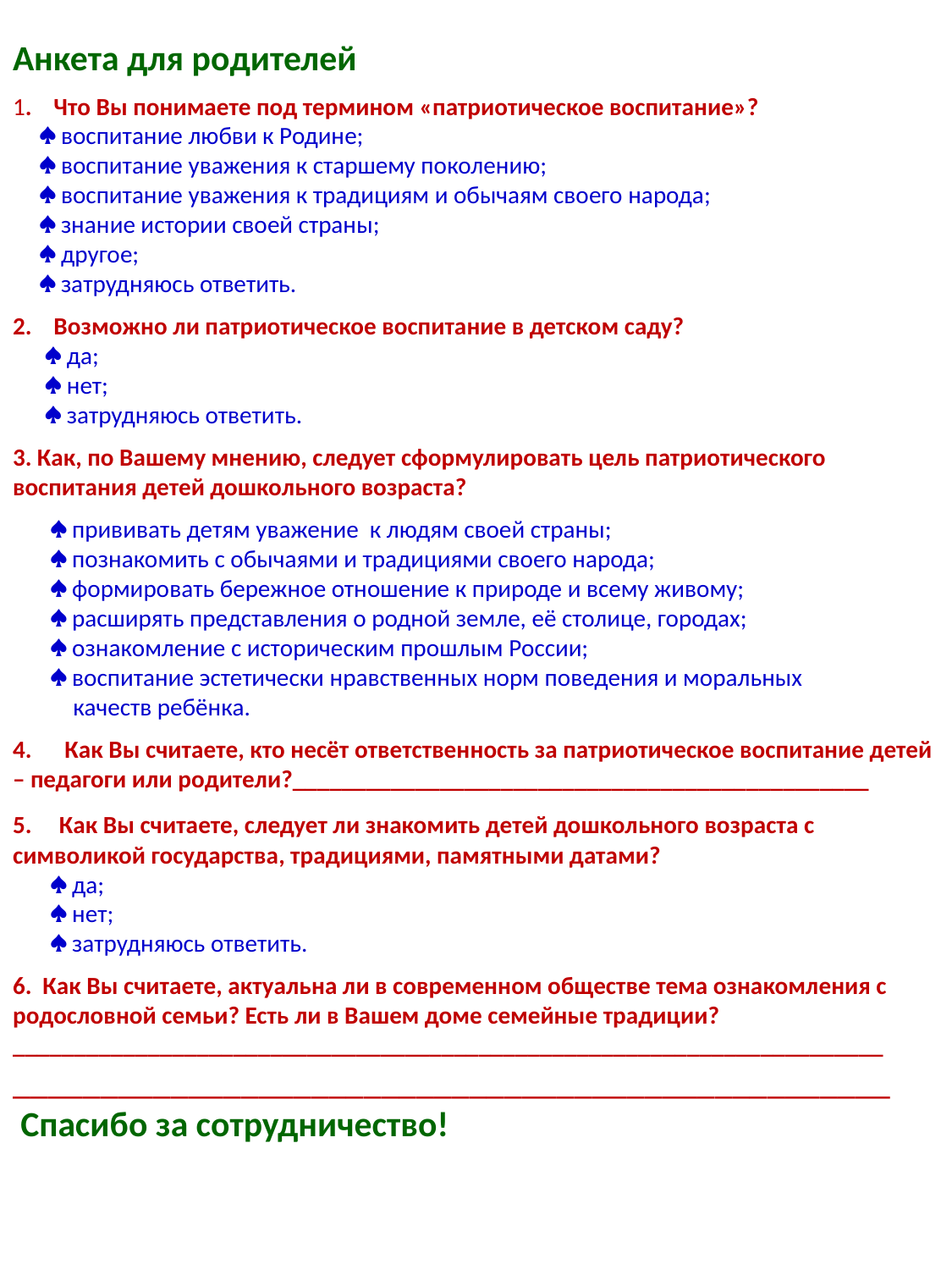

Анкета для родителей

1.    Что Вы понимаете под термином «патриотическое воспитание»?
     ♠ воспитание любви к Родине;
     ♠ воспитание уважения к старшему поколению;
     ♠ воспитание уважения к традициям и обычаям своего народа;
     ♠ знание истории своей страны;
     ♠ другое;
     ♠ затрудняюсь ответить.

2.    Возможно ли патриотическое воспитание в детском саду?
      ♠ да;
      ♠ нет;
      ♠ затрудняюсь ответить.

3. Как, по Вашему мнению, следует сформулировать цель патриотического воспитания детей дошкольного возраста?

       ♠ прививать детям уважение  к людям своей страны;
       ♠ познакомить с обычаями и традициями своего народа;
       ♠ формировать бережное отношение к природе и всему живому;
       ♠ расширять представления о родной земле, её столице, городах;
       ♠ ознакомление с историческим прошлым России;
       ♠ воспитание эстетически нравственных норм поведения и моральных
           качеств ребёнка.

4.      Как Вы считаете, кто несёт ответственность за патриотическое воспитание детей – педагоги или родители?_______________________________________________

5.     Как Вы считаете, следует ли знакомить детей дошкольного возраста с символикой государства, традициями, памятными датами?
       ♠ да;
       ♠ нет;
       ♠ затрудняюсь ответить.

6.  Как Вы считаете, актуальна ли в современном обществе тема ознакомления с родословной семьи? Есть ли в Вашем доме семейные традиции? _______________________________________________________________________
__________________________________________________
 Спасибо за сотрудничество!